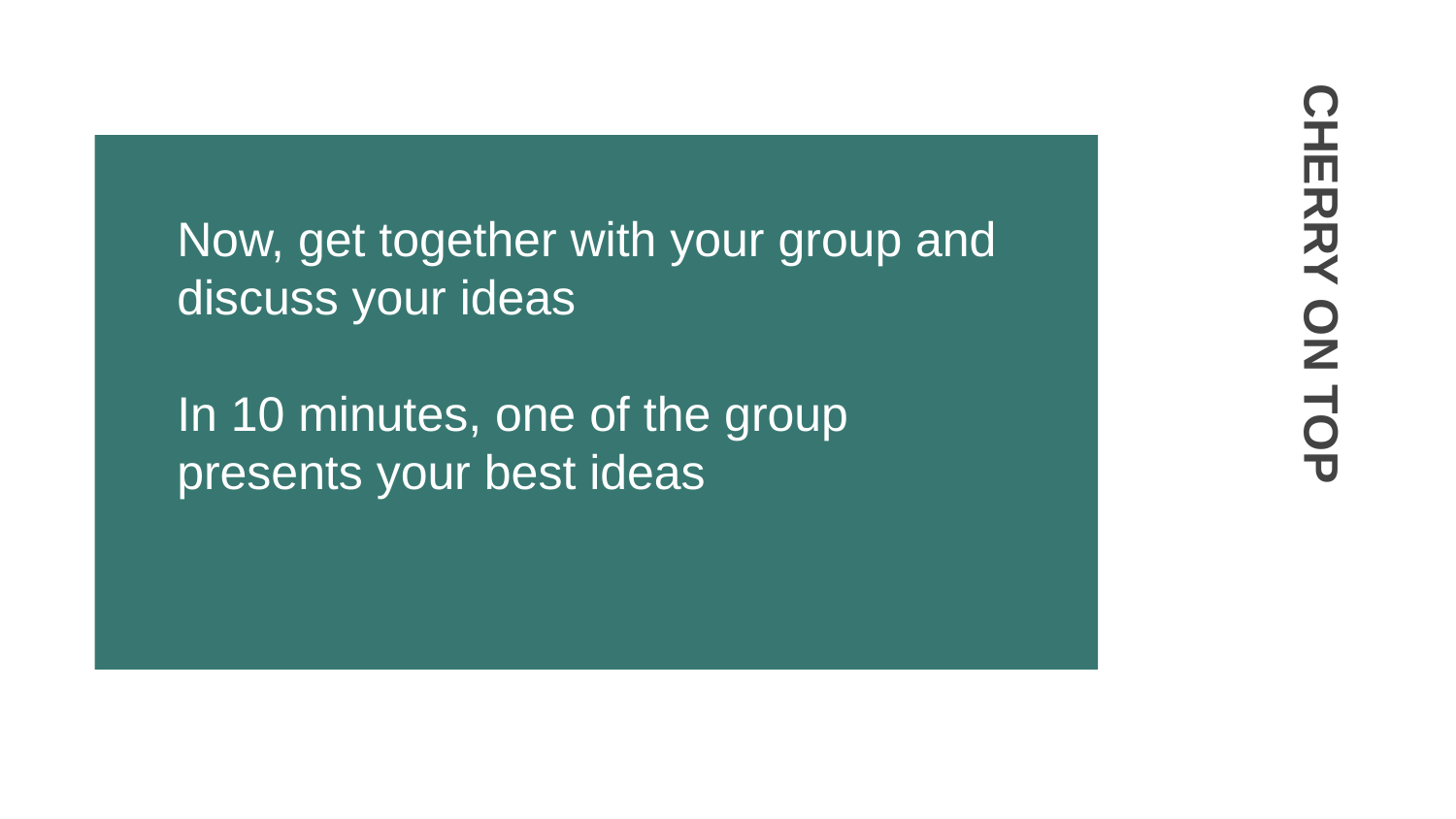

Now, get together with your group and discuss your ideas

In 10 minutes, one of the group presents your best ideas

# CHERRY ON TOP